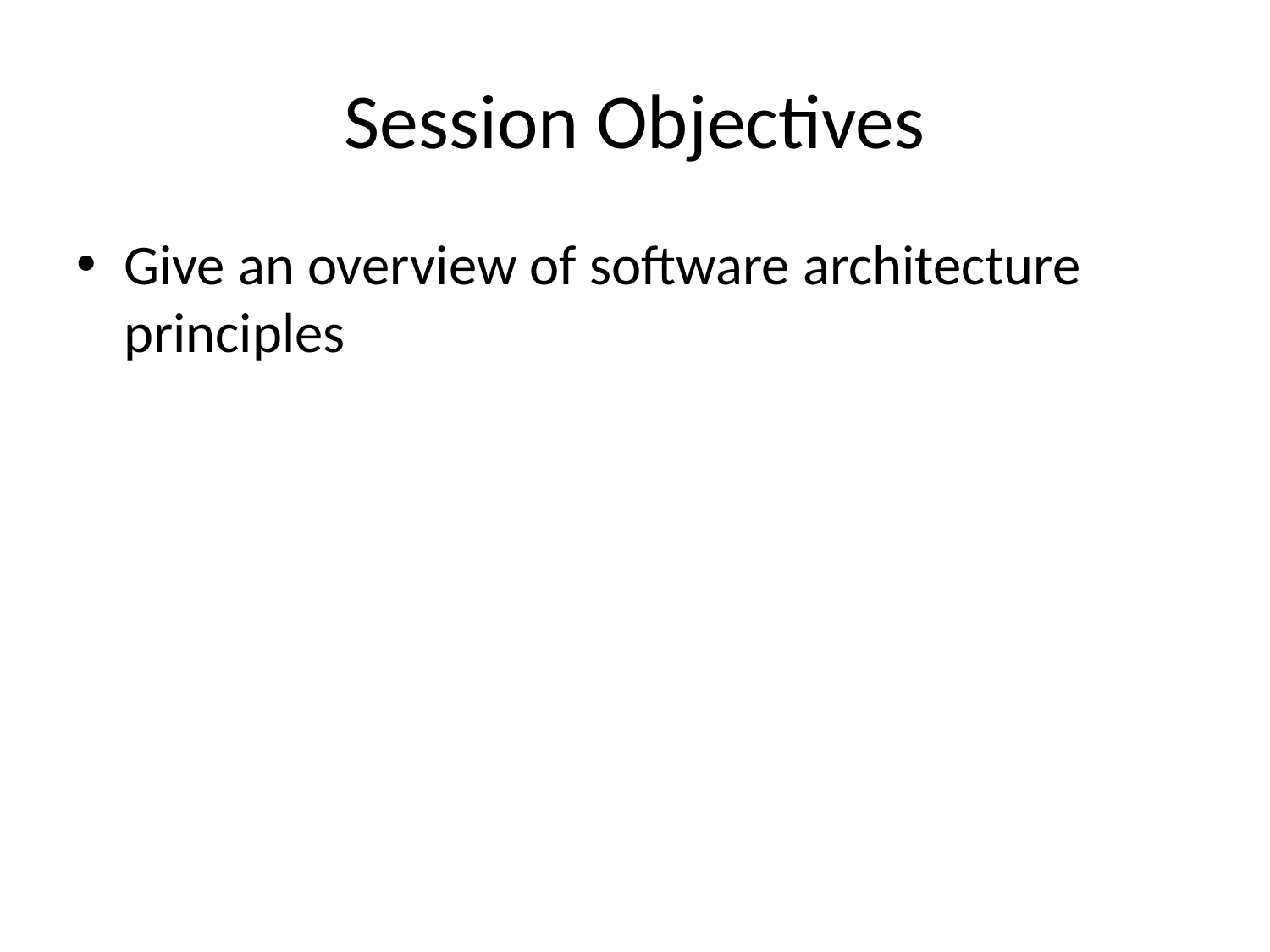

# Session Objectives
Give an overview of software architecture principles